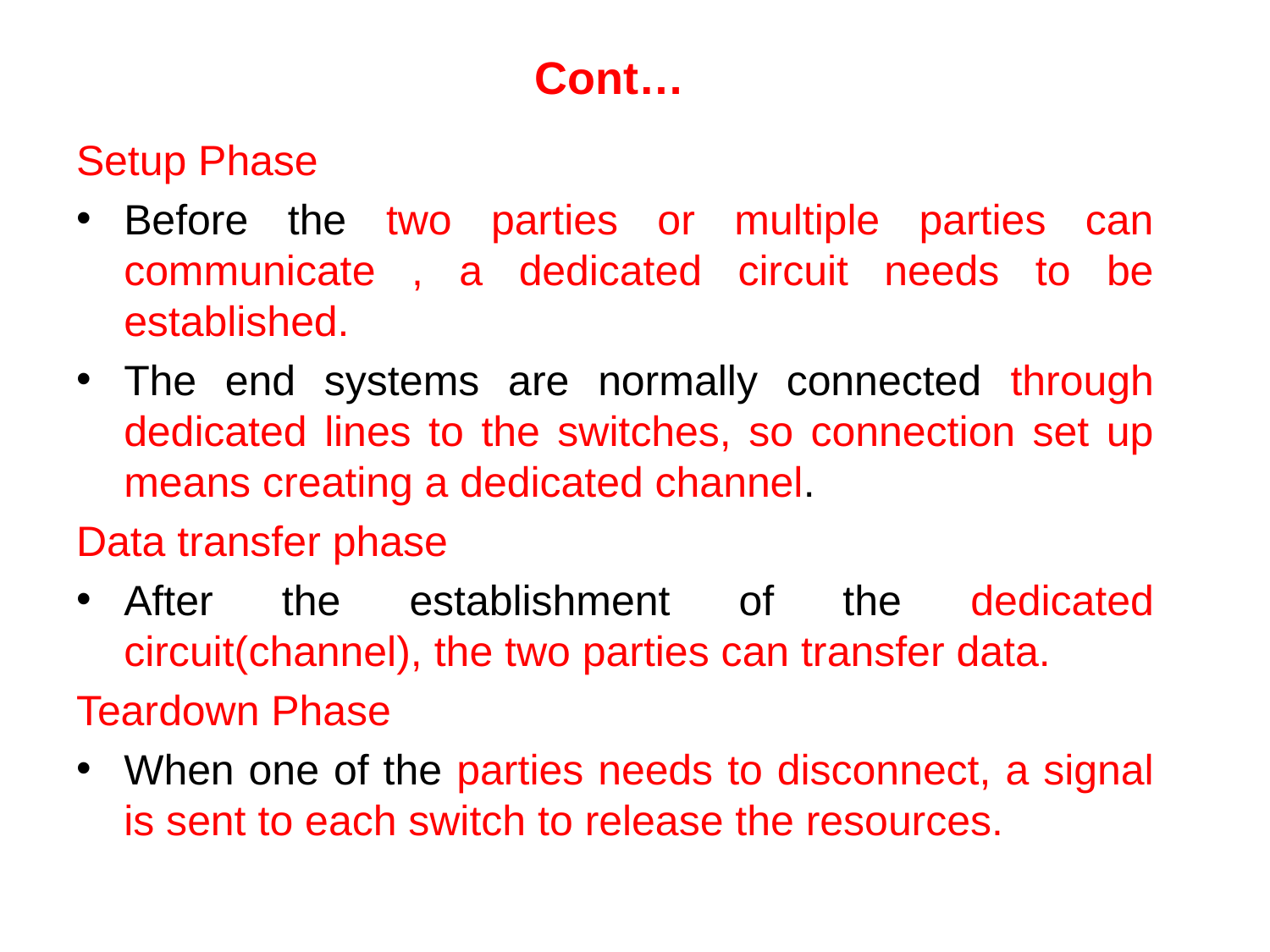

# Cont…
Setup Phase
Before the two parties or multiple parties can communicate , a dedicated circuit needs to be established.
The end systems are normally connected through dedicated lines to the switches, so connection set up means creating a dedicated channel.
Data transfer phase
After the establishment of the dedicated circuit(channel), the two parties can transfer data.
Teardown Phase
When one of the parties needs to disconnect, a signal is sent to each switch to release the resources.